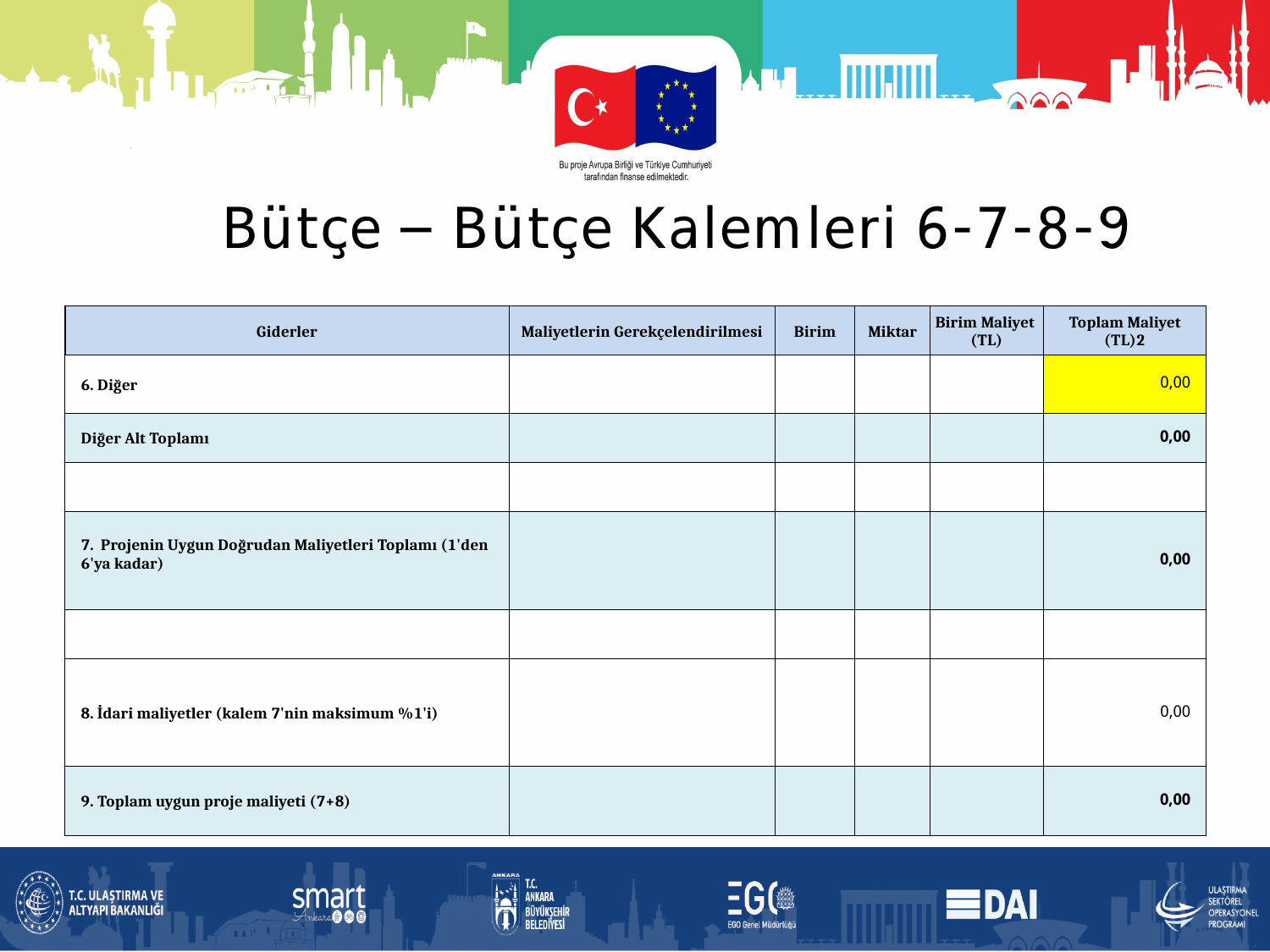

Bütçe – Bütçe Kalemleri 6-7-8-9
| Giderler | Maliyetlerin Gerekçelendirilmesi | Birim | Miktar | Birim Maliyet (TL) | Toplam Maliyet (TL)2 |
| --- | --- | --- | --- | --- | --- |
| 6. Diğer |  |  |  |  | 0,00 |
| Diğer Alt Toplamı |  |  |  |  | 0,00 |
|  |  |  |  |  |  |
| 7. Projenin Uygun Doğrudan Maliyetleri Toplamı (1'den 6'ya kadar) |  |  |  |  | 0,00 |
|  |  |  |  |  |  |
| 8. İdari maliyetler (kalem 7'nin maksimum %1'i) |  |  |  |  | 0,00 |
| 9. Toplam uygun proje maliyeti (7+8) |  |  |  |  | 0,00 |